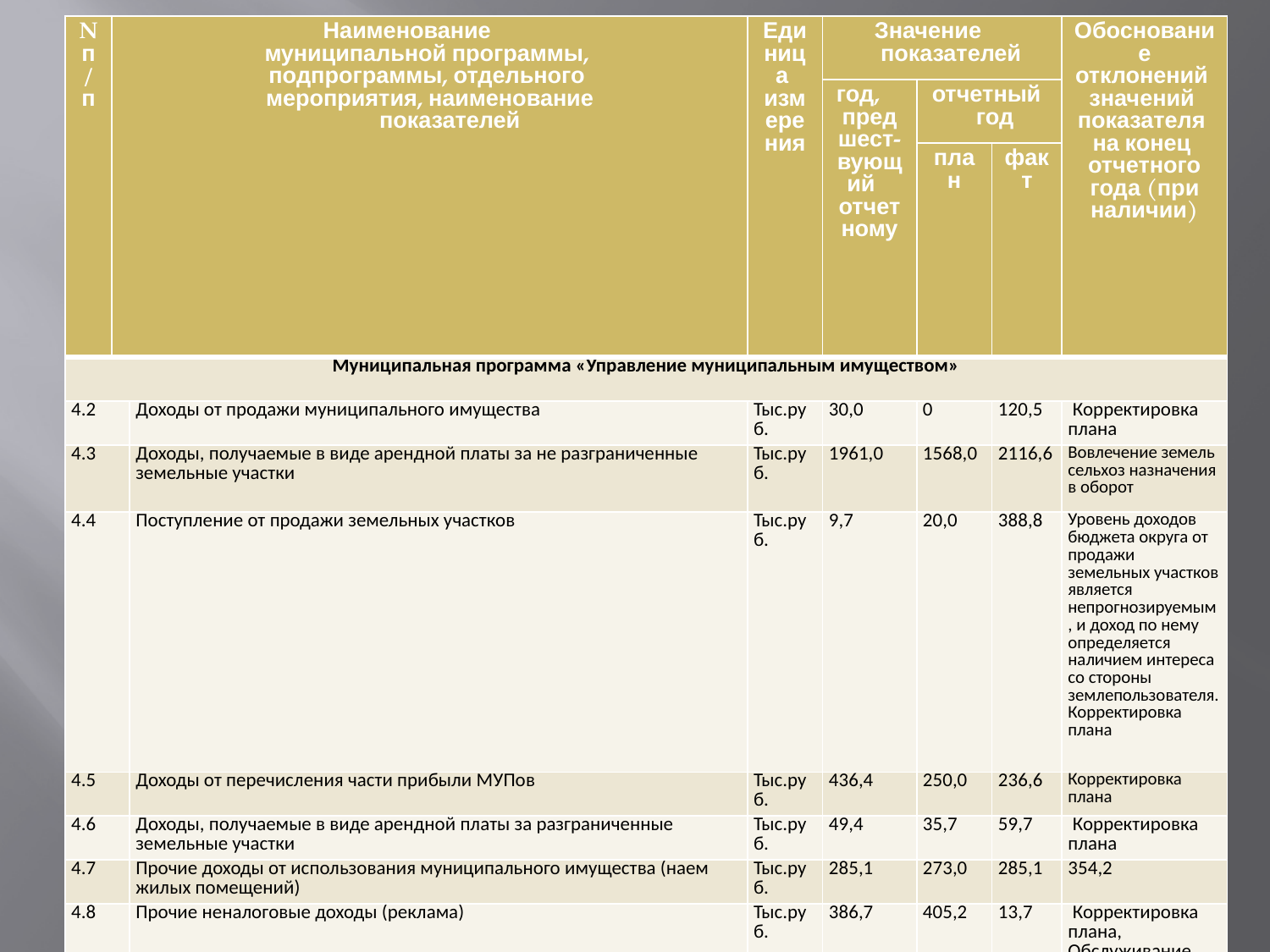

| N п/п | Наименование муниципальной программы, подпрограммы, отдельного мероприятия, наименование показателей |  | Единица измерения | Значение показателей |  |  | Обоснование отклонений значений показателя на конец отчетного года (при наличии) |
| --- | --- | --- | --- | --- | --- | --- | --- |
|  |  |  |  | год, предшест- вующий отчетному | отчетный год |  |  |
|  |  |  |  |  | план | факт |  |
| Муниципальная программа «Управление муниципальным имуществом» |  |  |  |  |  |  |  |
| 4.2 |  | Доходы от продажи муниципального имущества | Тыс.руб. | 30,0 | 0 | 120,5 | Корректировка плана |
| 4.3 |  | Доходы, получаемые в виде арендной платы за не разграниченные земельные участки | Тыс.руб. | 1961,0 | 1568,0 | 2116,6 | Вовлечение земель сельхоз назначения в оборот |
| 4.4 |  | Поступление от продажи земельных участков | Тыс.руб. | 9,7 | 20,0 | 388,8 | Уровень доходов бюджета округа от продажи земельных участков является непрогнозируемым, и доход по нему определяется наличием интереса со стороны землепользователя. Корректировка плана |
| 4.5 |  | Доходы от перечисления части прибыли МУПов | Тыс.руб. | 436,4 | 250,0 | 236,6 | Корректировка плана |
| 4.6 |  | Доходы, получаемые в виде арендной платы за разграниченные земельные участки | Тыс.руб. | 49,4 | 35,7 | 59,7 | Корректировка плана |
| 4.7 |  | Прочие доходы от использования муниципального имущества (наем жилых помещений) | Тыс.руб. | 285,1 | 273,0 | 285,1 | 354,2 |
| 4.8 |  | Прочие неналоговые доходы (реклама) | Тыс.руб. | 386,7 | 405,2 | 13,7 | Корректировка плана, Обслуживание рынка передано в МУП «Коммунальщик |